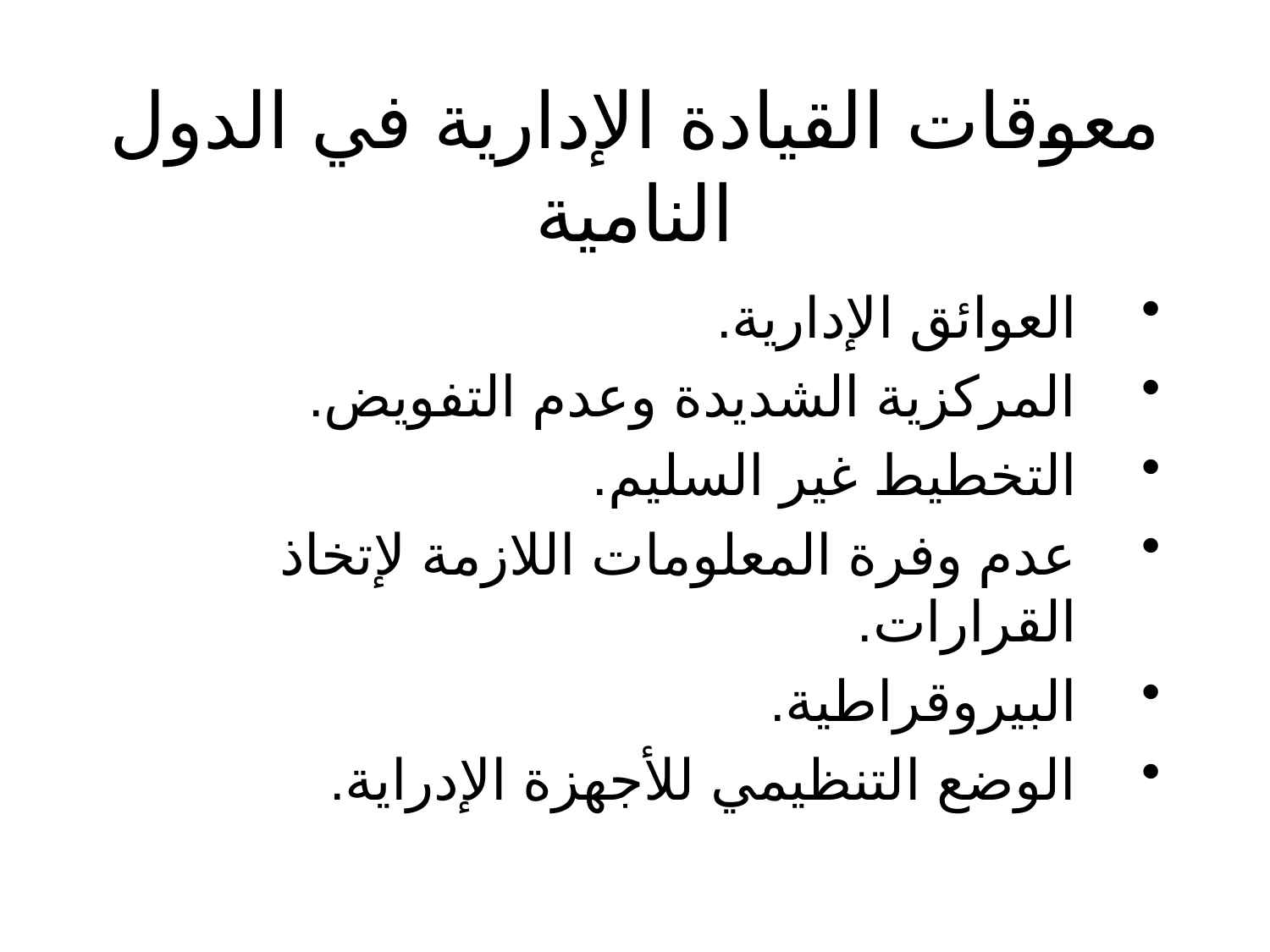

# معوقات القيادة الإدارية في الدول النامية
العوائق الإدارية.
المركزية الشديدة وعدم التفويض.
التخطيط غير السليم.
عدم وفرة المعلومات اللازمة لإتخاذ القرارات.
البيروقراطية.
الوضع التنظيمي للأجهزة الإدراية.